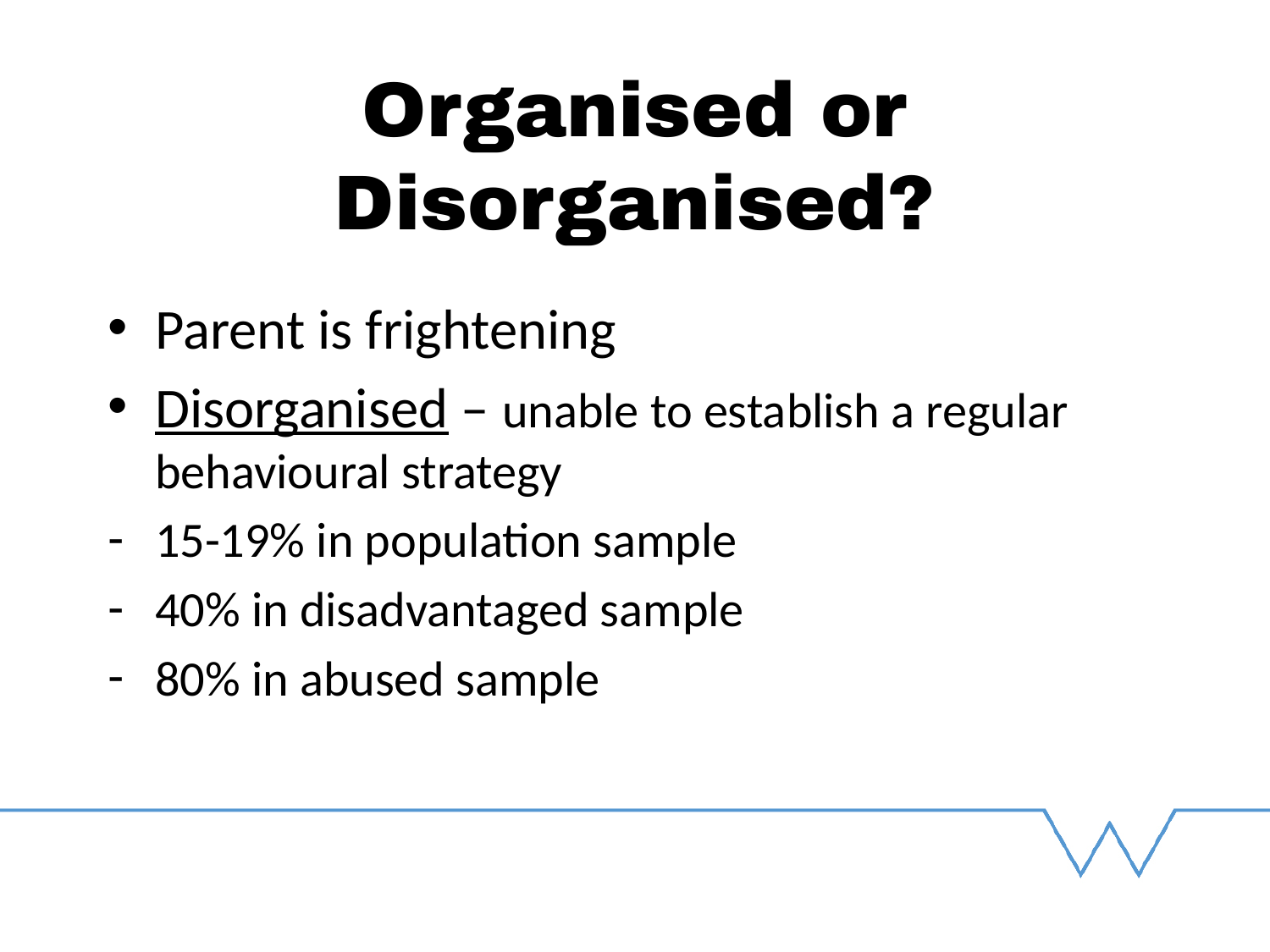

# Organised or Disorganised?
Parent is frightening
Disorganised – unable to establish a regular behavioural strategy
15-19% in population sample
40% in disadvantaged sample
80% in abused sample